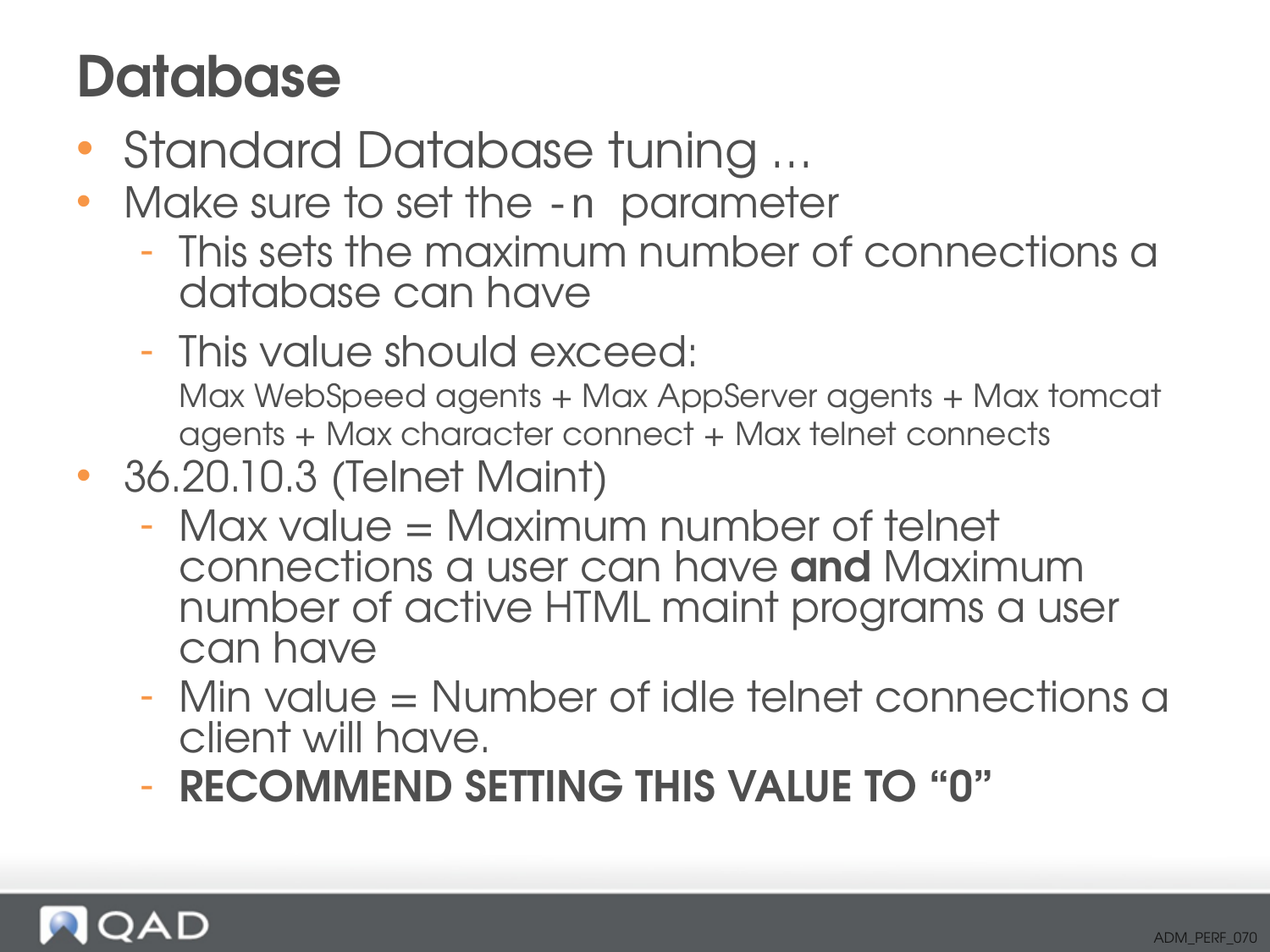

# Database
Standard Database tuning …
Make sure to set the -n parameter
This sets the maximum number of connections a database can have
This value should exceed:
Max WebSpeed agents + Max AppServer agents + Max tomcat agents + Max character connect + Max telnet connects
36.20.10.3 (Telnet Maint)
Max value = Maximum number of telnet connections a user can have and Maximum number of active HTML maint programs a user can have
Min value = Number of idle telnet connections a client will have.
RECOMMEND SETTING THIS VALUE TO “0”

ADM_PERF_070